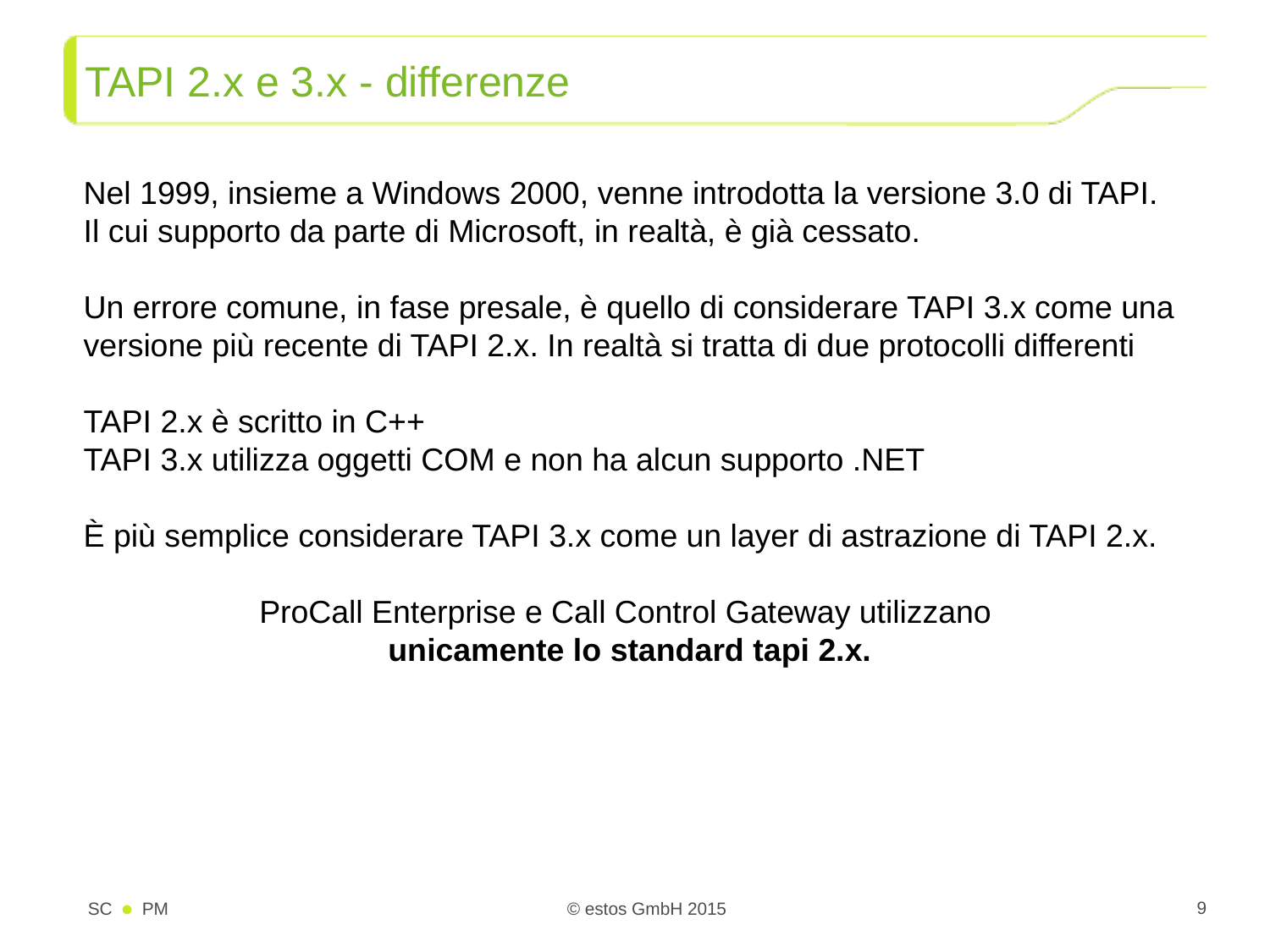

# TAPI 2.x e 3.x - differenze

Nel 1999, insieme a Windows 2000, venne introdotta la versione 3.0 di TAPI. Il cui supporto da parte di Microsoft, in realtà, è già cessato.

Un errore comune, in fase presale, è quello di considerare TAPI 3.x come una versione più recente di TAPI 2.x. In realtà si tratta di due protocolli differenti

TAPI 2.x è scritto in C++
TAPI 3.x utilizza oggetti COM e non ha alcun supporto .NET

È più semplice considerare TAPI 3.x come un layer di astrazione di TAPI 2.x.

ProCall Enterprise e Call Control Gateway utilizzano
unicamente lo standard tapi 2.x.

SC
PM
9